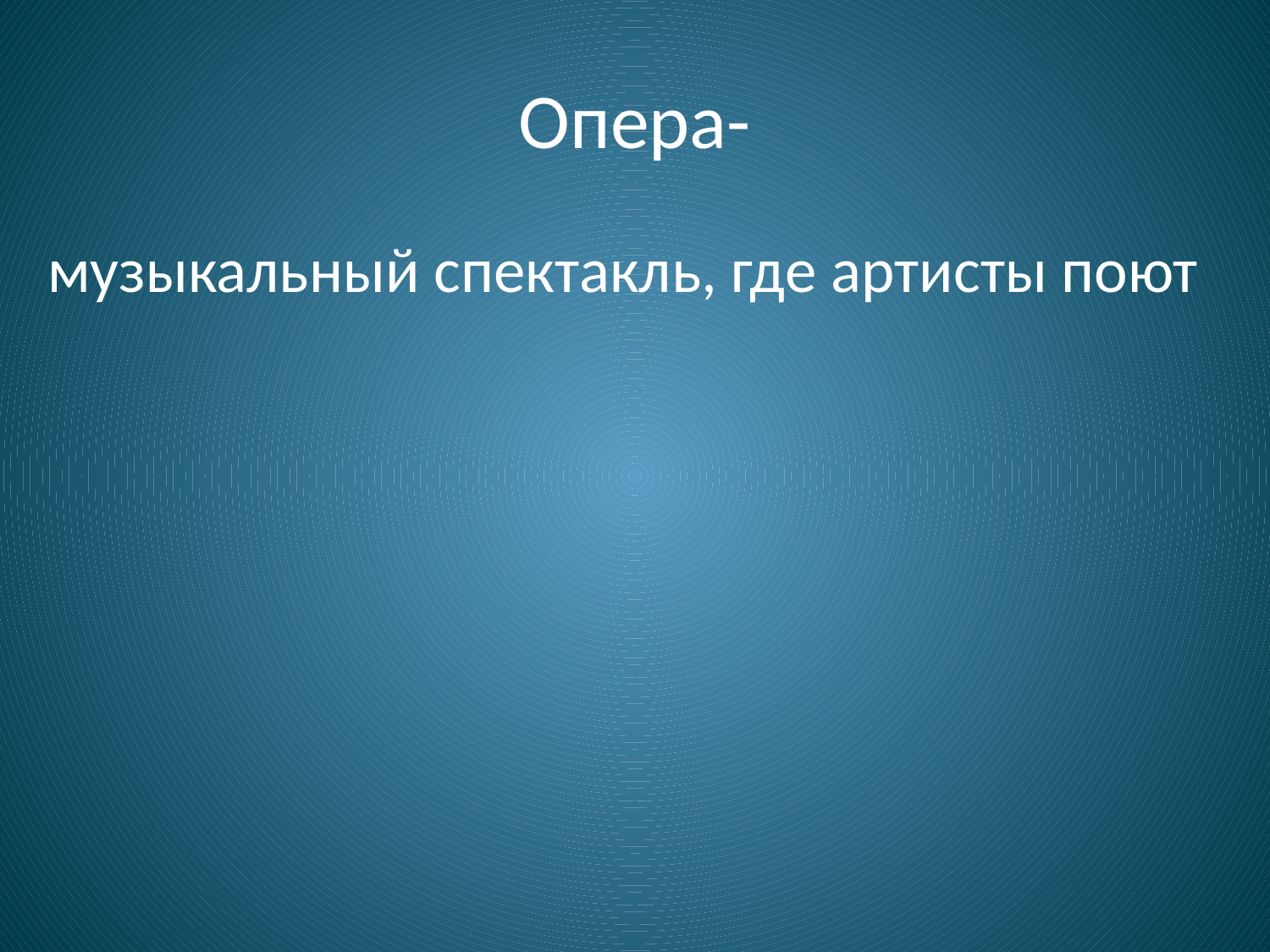

# Опера-
музыкальный спектакль, где артисты поют